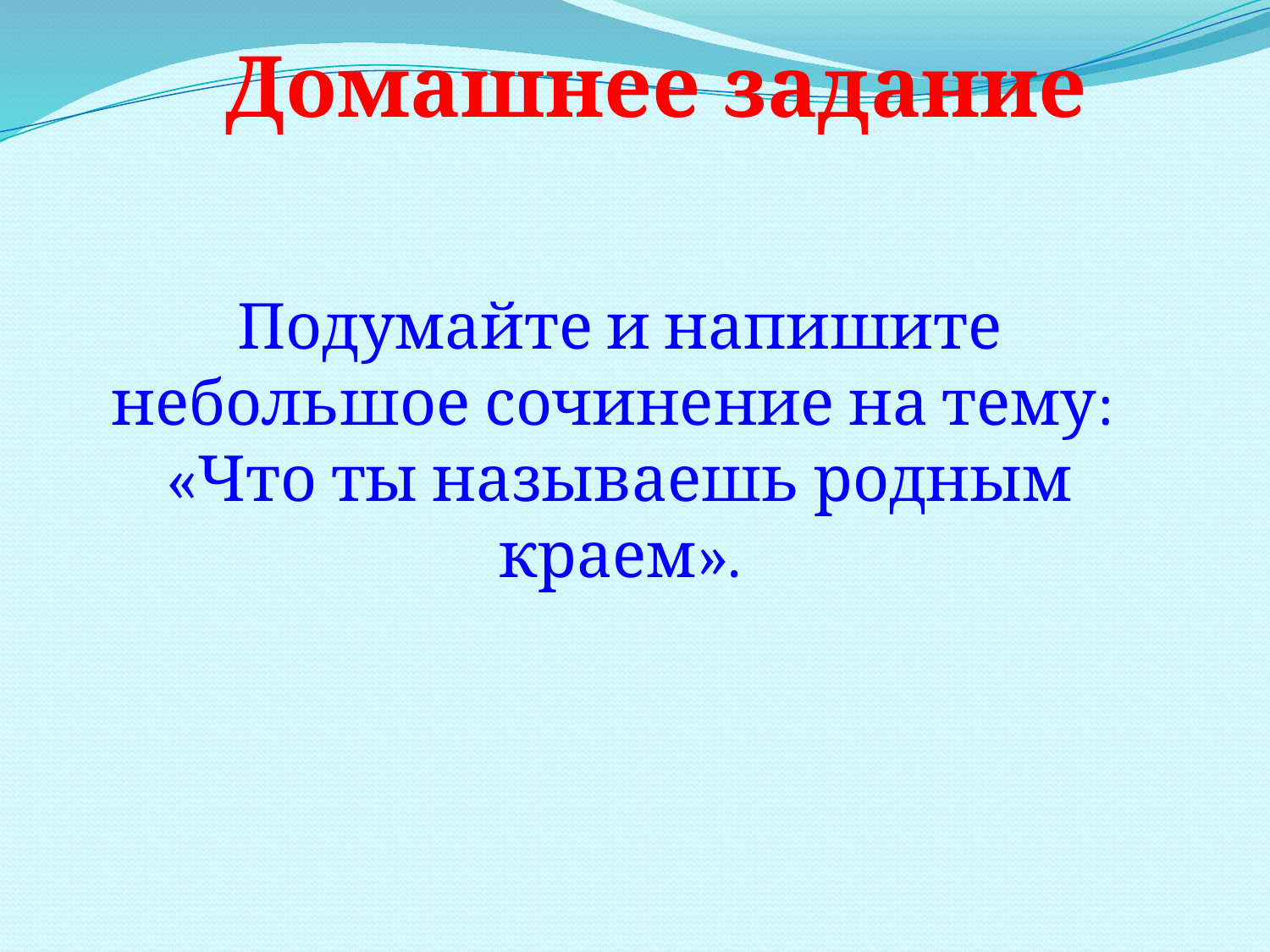

Домашнее задание
Подумайте и напишите небольшое сочинение на тему:
«Что ты называешь родным краем».